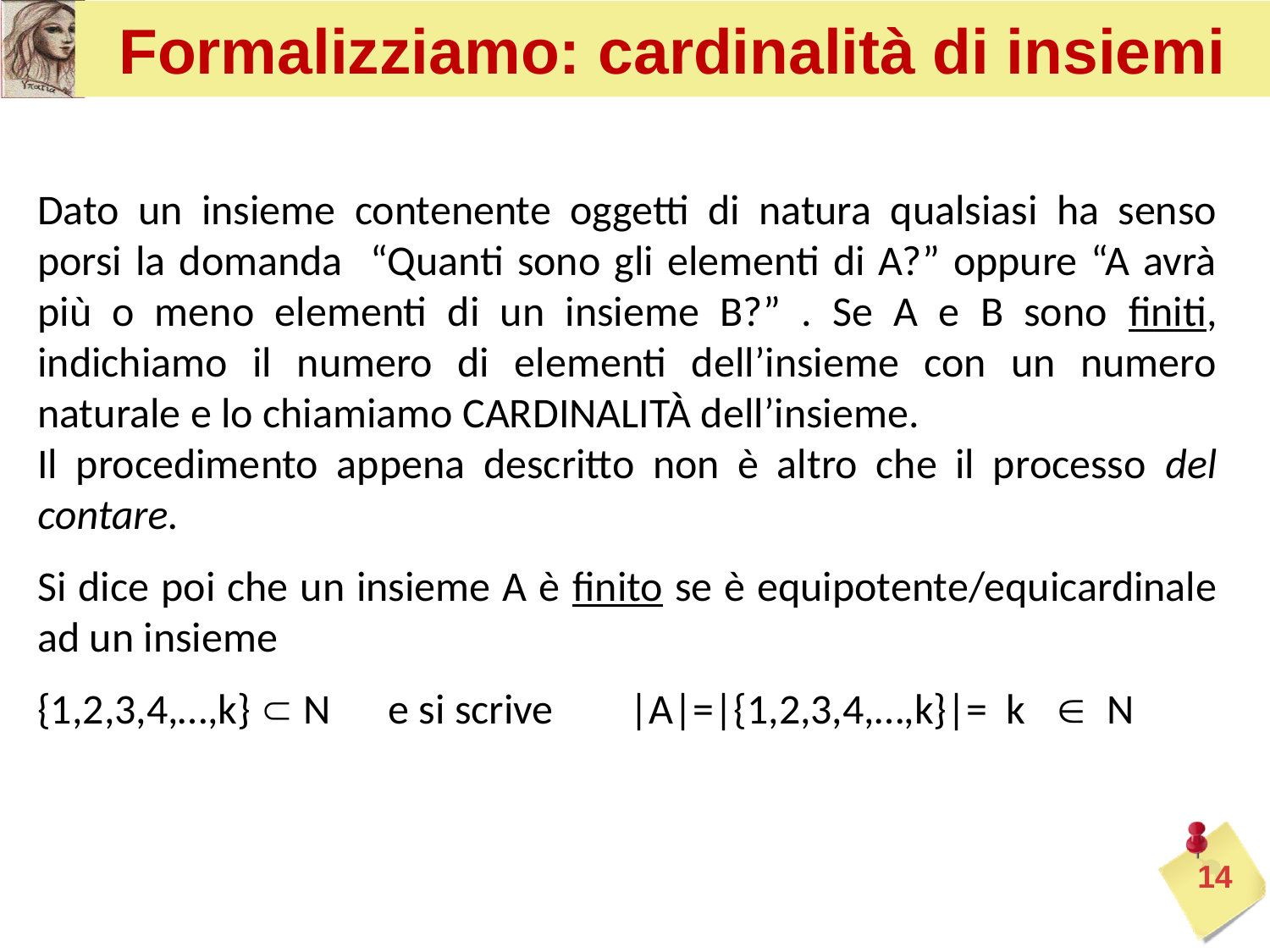

# Formalizziamo: cardinalità di insiemi
Dato un insieme contenente oggetti di natura qualsiasi ha senso porsi la domanda  “Quanti sono gli elementi di A?” oppure “A avrà più o meno elementi di un insieme B?” . Se A e B sono finiti, indichiamo il numero di elementi dell’insieme con un numero naturale e lo chiamiamo CARDINALITÀ dell’insieme.
Il procedimento appena descritto non è altro che il processo del contare.
Si dice poi che un insieme A è finito se è equipotente/equicardinale ad un insieme
{1,2,3,4,…,k} ⊂ N      e si scrive        |A|=|{1,2,3,4,…,k}|=  k  ∈  N